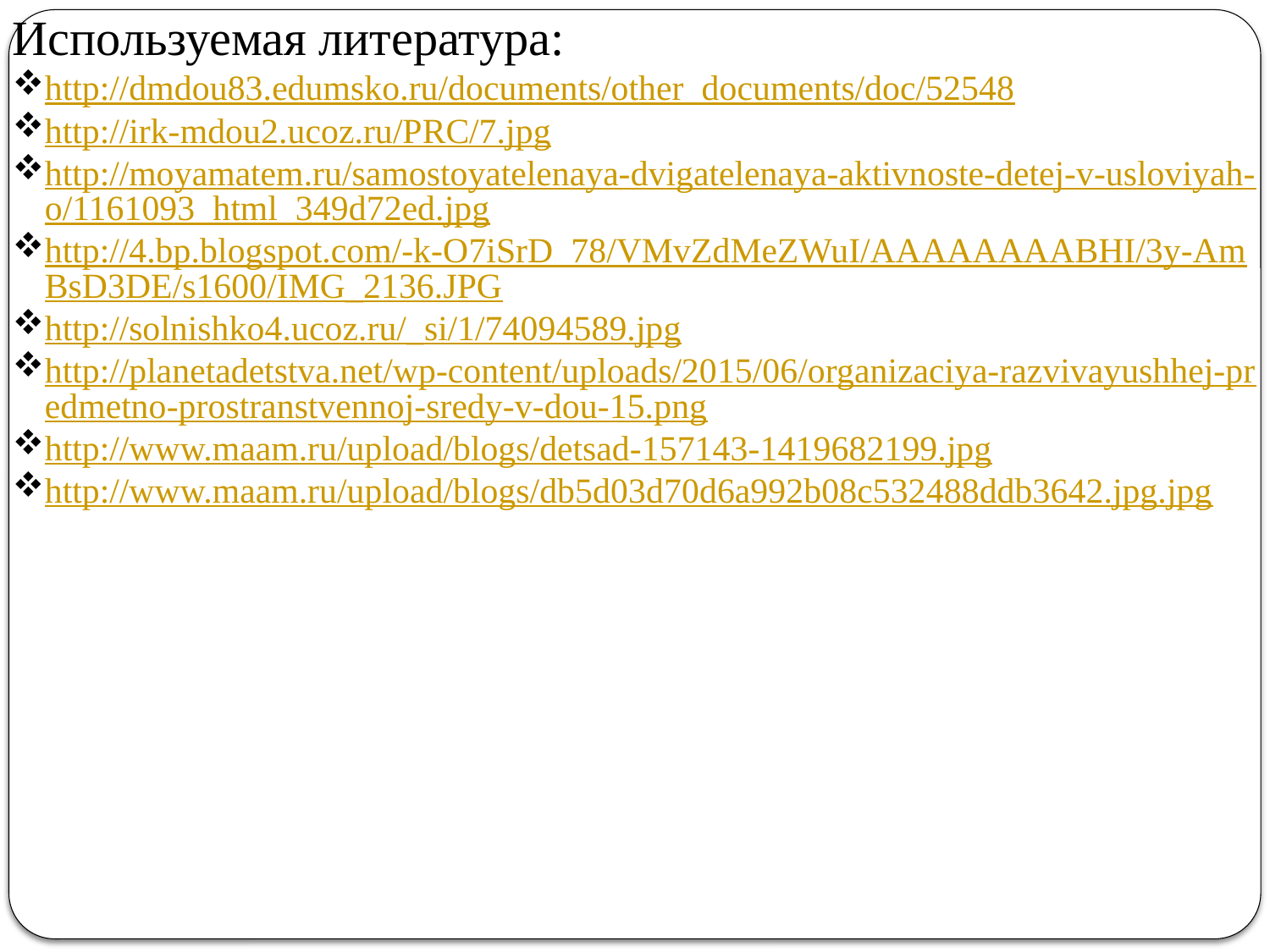

Используемая литература:
http://dmdou83.edumsko.ru/documents/other_documents/doc/52548
http://irk-mdou2.ucoz.ru/PRC/7.jpg
http://moyamatem.ru/samostoyatelenaya-dvigatelenaya-aktivnoste-detej-v-usloviyah-o/1161093_html_349d72ed.jpg
http://4.bp.blogspot.com/-k-O7iSrD_78/VMvZdMeZWuI/AAAAAAAABHI/3y-AmBsD3DE/s1600/IMG_2136.JPG
http://solnishko4.ucoz.ru/_si/1/74094589.jpg
http://planetadetstva.net/wp-content/uploads/2015/06/organizaciya-razvivayushhej-predmetno-prostranstvennoj-sredy-v-dou-15.png
http://www.maam.ru/upload/blogs/detsad-157143-1419682199.jpg
http://www.maam.ru/upload/blogs/db5d03d70d6a992b08c532488ddb3642.jpg.jpg